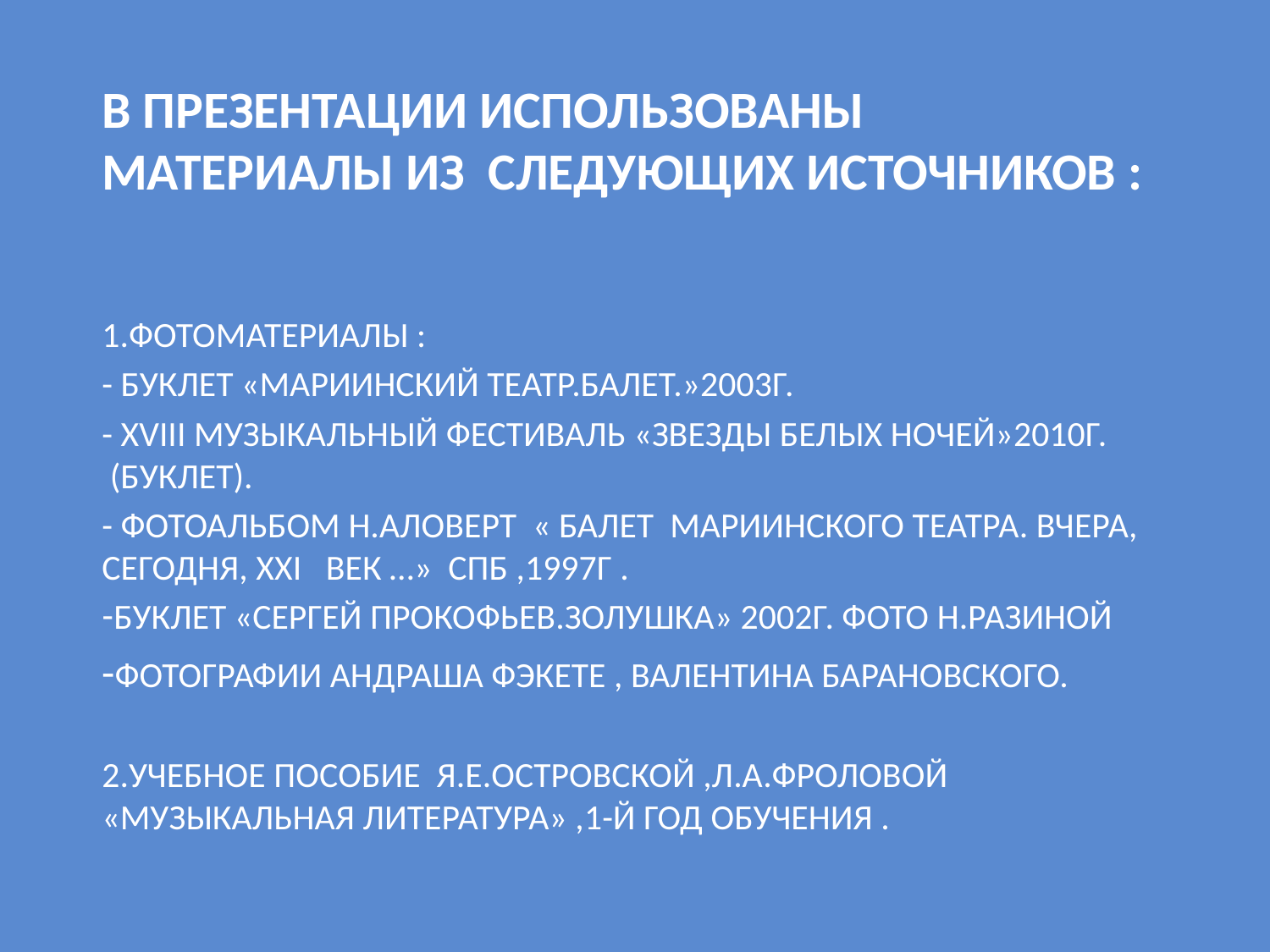

# В ПРЕЗЕНТАЦИИ ИСПОЛЬЗОВАНЫ МАТЕРИАЛЫ ИЗ  СЛЕДУЮЩИХ ИСТОЧНИКОВ :
1.ФОТОМАТЕРИАЛЫ :
- БУКЛЕТ «МАРИИНСКИЙ ТЕАТР.БАЛЕТ.»2003Г.
- ХVIII МУЗЫКАЛЬНЫЙ ФЕСТИВАЛЬ «ЗВЕЗДЫ БЕЛЫХ НОЧЕЙ»2010Г.        (БУКЛЕТ).
- ФОТОАЛЬБОМ Н.АЛОВЕРТ  « БАЛЕТ  МАРИИНСКОГО ТЕАТРА. ВЧЕРА, СЕГОДНЯ, XXI   ВЕК …»  СПБ ,1997Г .
БУКЛЕТ «СЕРГЕЙ ПРОКОФЬЕВ.ЗОЛУШКА» 2002Г. ФОТО Н.РАЗИНОЙ
-ФОТОГРАФИИ АНДРАША ФЭКЕТЕ , ВАЛЕНТИНА БАРАНОВСКОГО.

2.УЧЕБНОЕ ПОСОБИЕ  Я.Е.ОСТРОВСКОЙ ,Л.А.ФРОЛОВОЙ «МУЗЫКАЛЬНАЯ ЛИТЕРАТУРА» ,1-Й ГОД ОБУЧЕНИЯ .